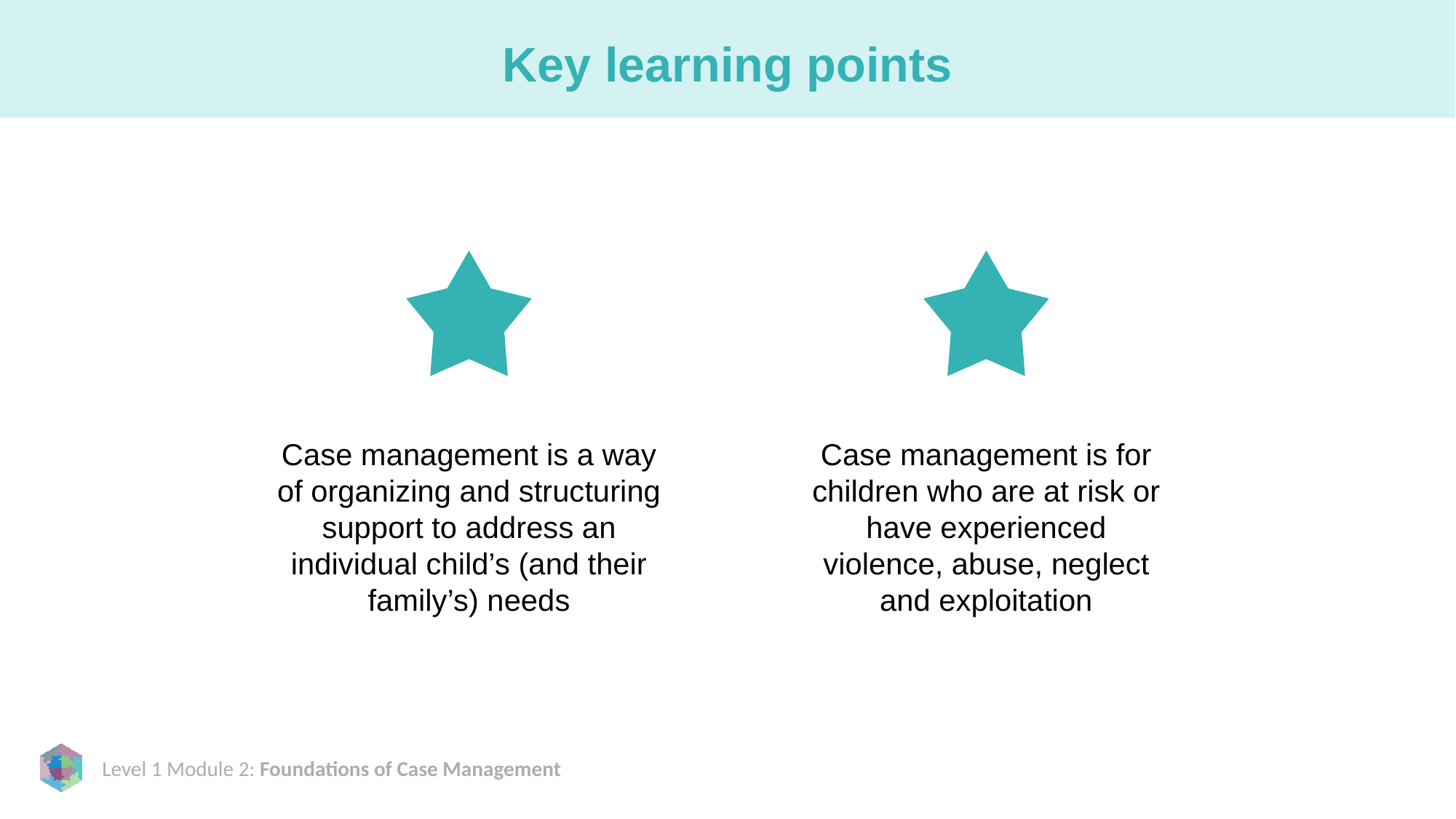

# Key learning points

Case management is a way of organizing and structuring support to address an individual child’s (and their family’s) needs
Case management is for children who are at risk or have experienced violence, abuse, neglect and exploitation